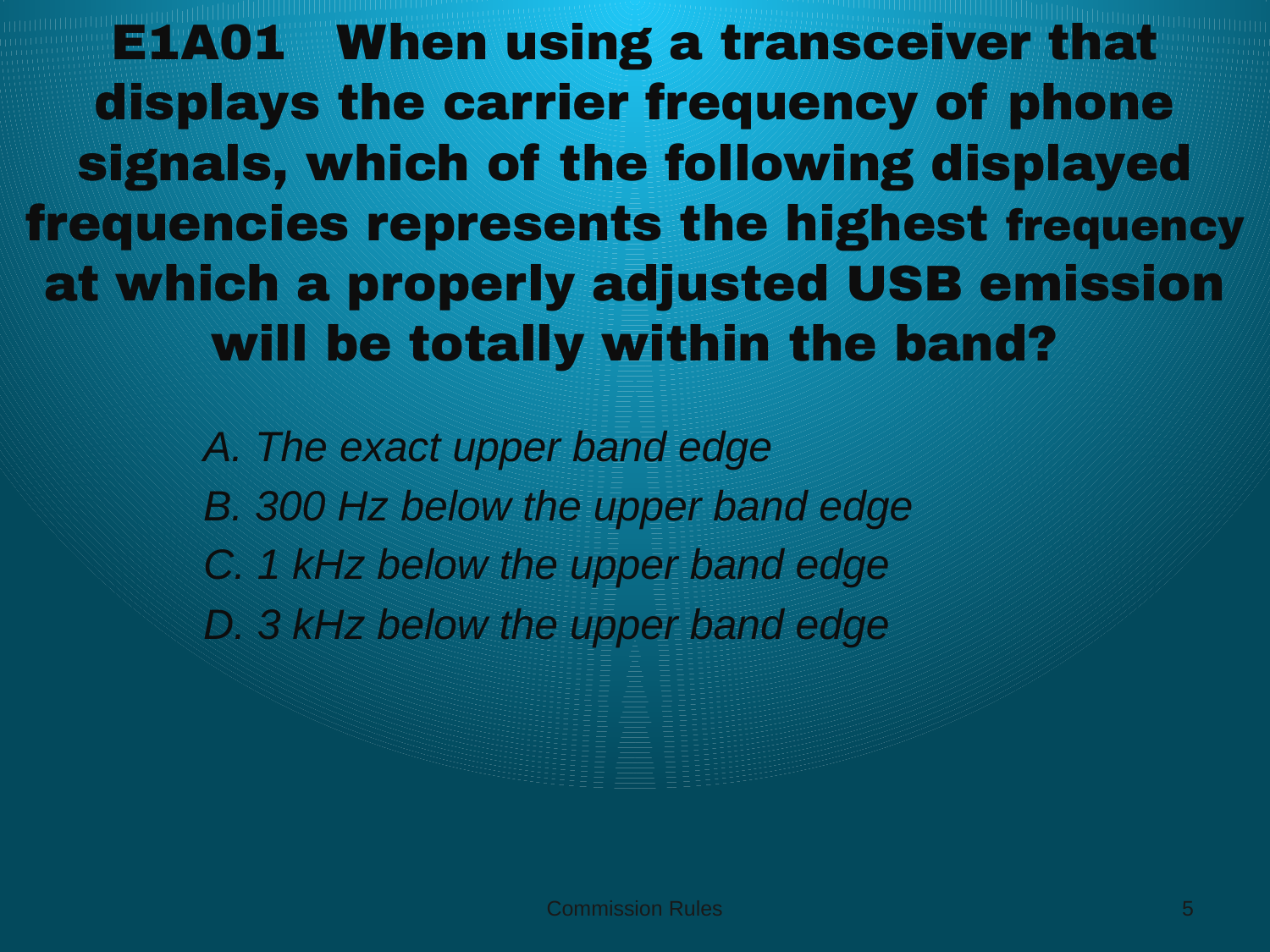

# E1A01   When using a transceiver that displays the carrier frequency of phone signals, which of the following displayed frequencies represents the highest frequency at which a properly adjusted USB emission will be totally within the band?
A. The exact upper band edge
B. 300 Hz below the upper band edge
C. 1 kHz below the upper band edge
D. 3 kHz below the upper band edge
Commission Rules
5